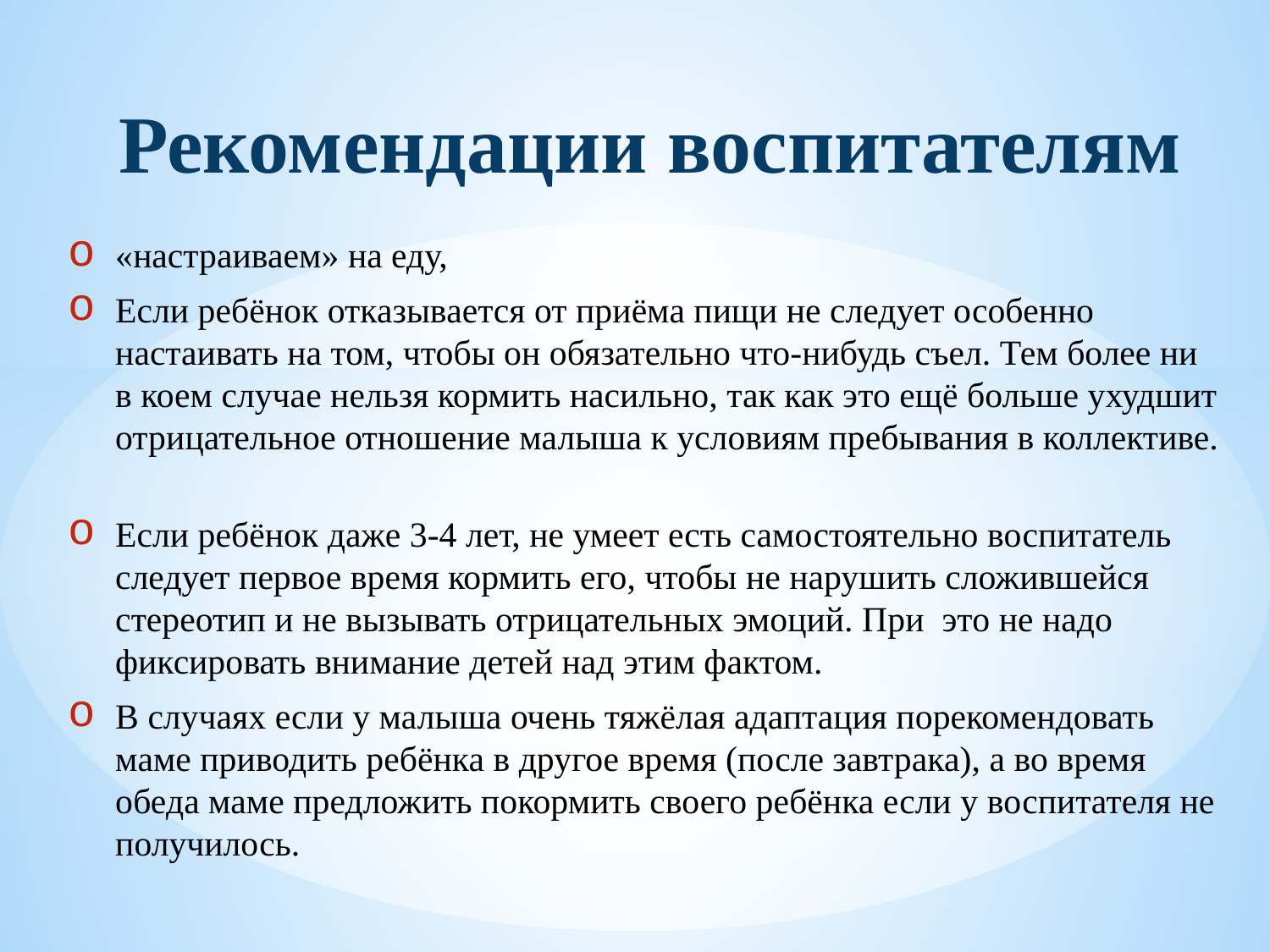

# Рекомендации воспитателям
«настраиваем» на еду,
Если ребёнок отказывается от приёма пищи не следует особенно настаивать на том, чтобы он обязательно что-нибудь съел. Тем более ни в коем случае нельзя кормить насильно, так как это ещё больше ухудшит отрицательное отношение малыша к условиям пребывания в коллективе.
Если ребёнок даже 3-4 лет, не умеет есть самостоятельно воспитатель следует первое время кормить его, чтобы не нарушить сложившейся стереотип и не вызывать отрицательных эмоций. При  это не надо фиксировать внимание детей над этим фактом.
В случаях если у малыша очень тяжёлая адаптация порекомендовать маме приводить ребёнка в другое время (после завтрака), а во время обеда маме предложить покормить своего ребёнка если у воспитателя не получилось.